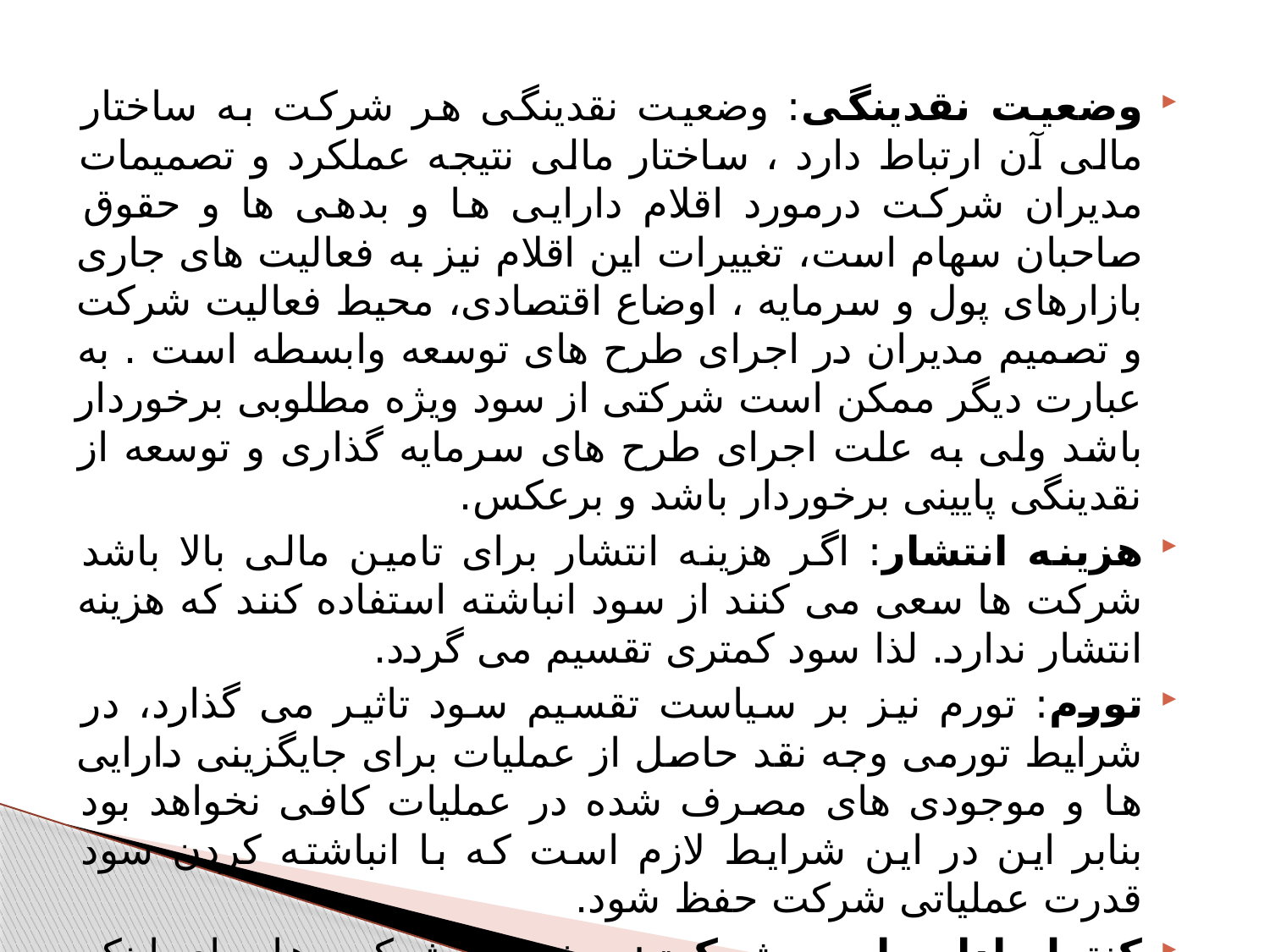

وضعیت نقدینگی: وضعیت نقدینگی هر شرکت به ساختار مالی آن ارتباط دارد ، ساختار مالی نتیجه عملکرد و تصمیمات مدیران شرکت درمورد اقلام دارایی ها و بدهی ها و حقوق صاحبان سهام است، تغییرات این اقلام نیز به فعالیت های جاری بازارهای پول و سرمایه ، اوضاع اقتصادی، محیط فعالیت شرکت و تصمیم مدیران در اجرای طرح های توسعه وابسطه است . به عبارت دیگر ممکن است شرکتی از سود ویژه مطلوبی برخوردار باشد ولی به علت اجرای طرح های سرمایه گذاری و توسعه از نقدینگی پایینی برخوردار باشد و برعکس.
هزینه انتشار: اگر هزینه انتشار برای تامین مالی بالا باشد شرکت ها سعی می کنند از سود انباشته استفاده کنند که هزینه انتشار ندارد. لذا سود کمتری تقسیم می گردد.
تورم: تورم نیز بر سیاست تقسیم سود تاثیر می گذارد، در شرایط تورمی وجه نقد حاصل از عملیات برای جایگزینی دارایی ها و موجودی های مصرف شده در عملیات کافی نخواهد بود بنابر این در این شرایط لازم است که با انباشته کردن سود قدرت عملیاتی شرکت حفظ شود.
کنترل اداره امور شرکت: برخی از شرکت ها برای اینکه کنترل امور شرکت از دست افراد خاصی خارج نشود تنها به منابع مالی داخل شرکت اتکا می کنند واز انتشار سهام جدید پرهیز می کنند.